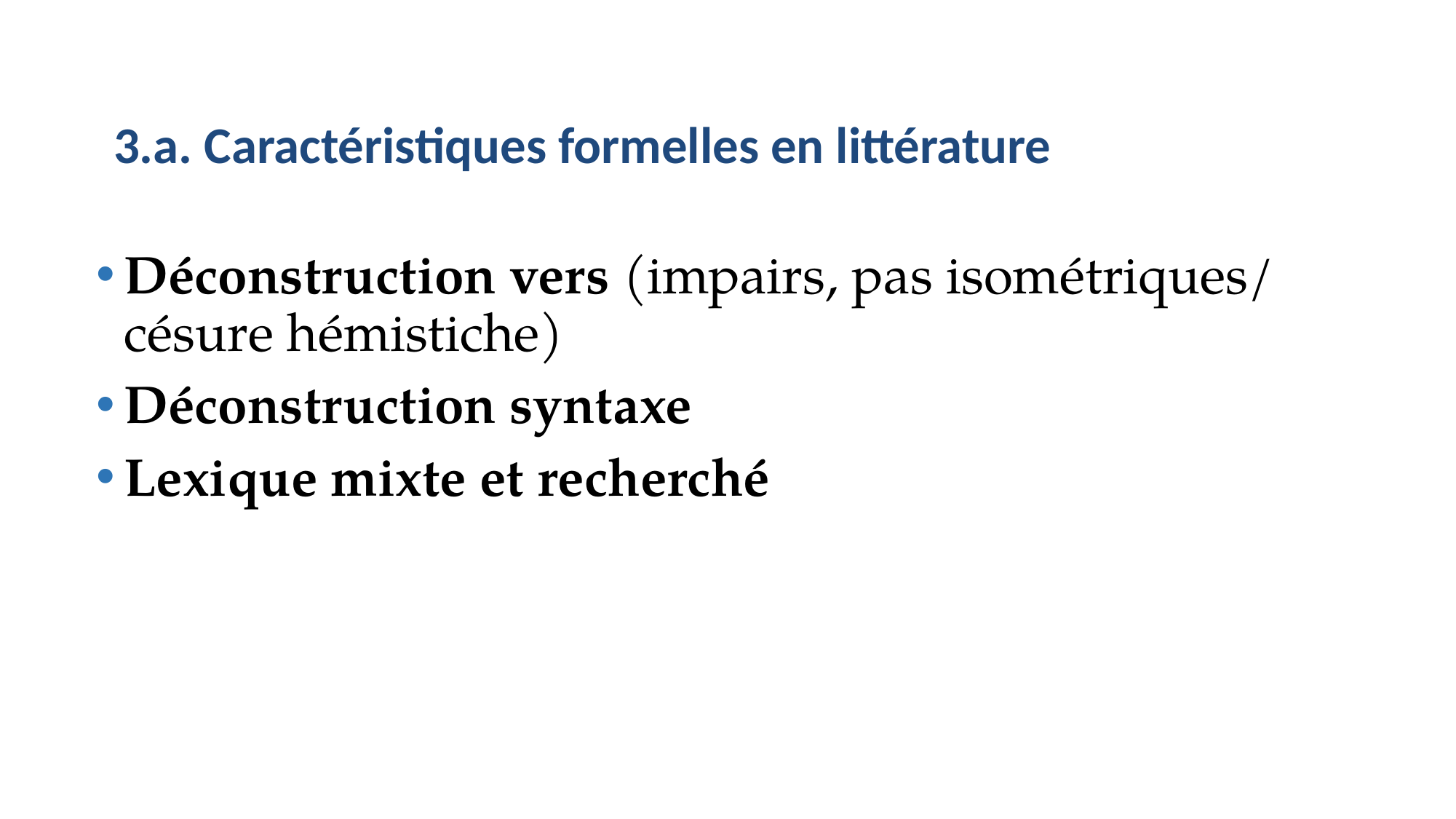

3.a. Caractéristiques formelles en littérature
Déconstruction vers (impairs, pas isométriques/ césure hémistiche)
Déconstruction syntaxe
Lexique mixte et recherché